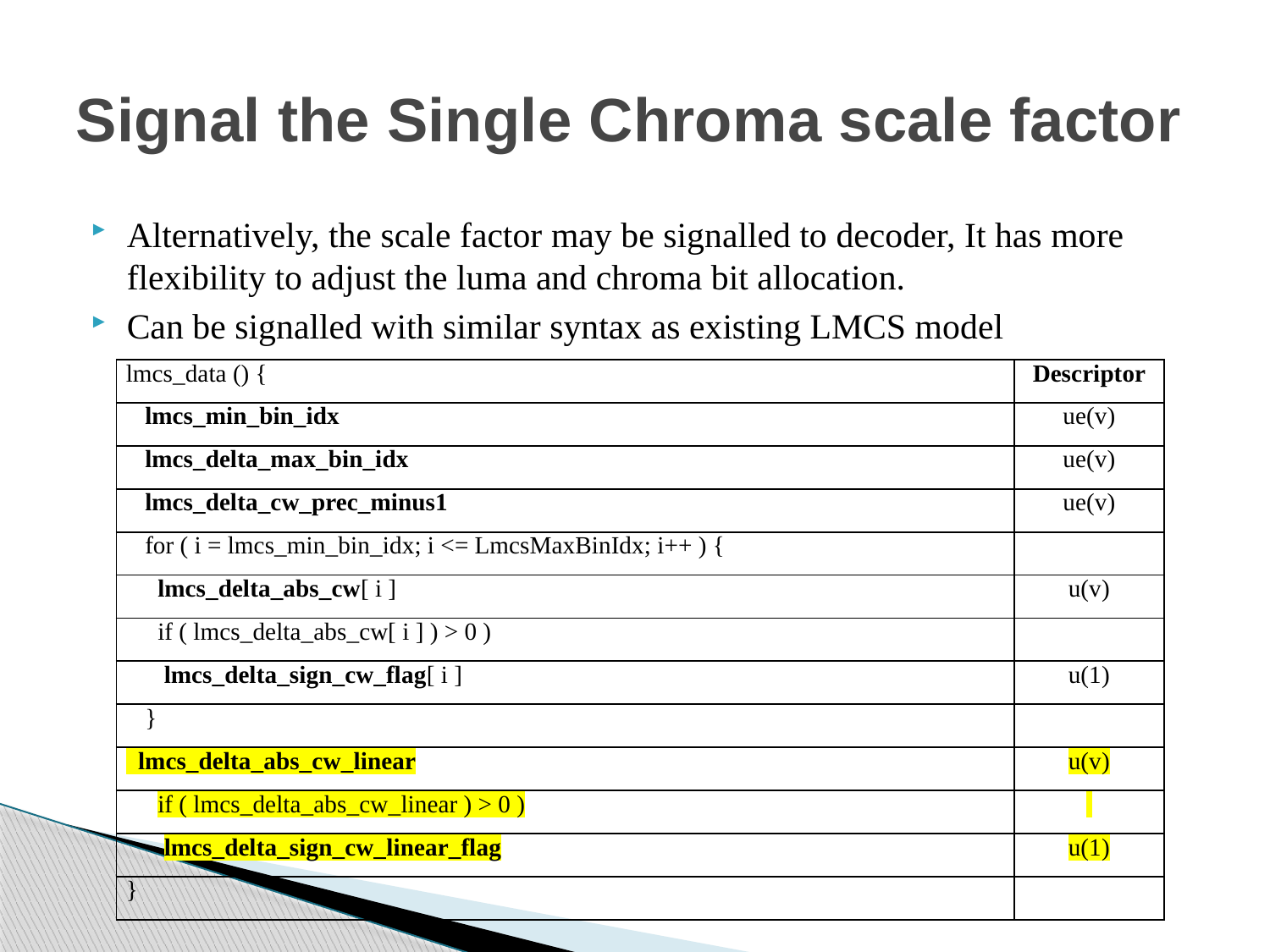

# Signal the Single Chroma scale factor
Alternatively, the scale factor may be signalled to decoder, It has more flexibility to adjust the luma and chroma bit allocation.
Can be signalled with similar syntax as existing LMCS model

| lmcs\_data () { | Descriptor |
| --- | --- |
| lmcs\_min\_bin\_idx | ue(v) |
| lmcs\_delta\_max\_bin\_idx | ue(v) |
| lmcs\_delta\_cw\_prec\_minus1 | ue(v) |
| for ( i = lmcs\_min\_bin\_idx; i <= LmcsMaxBinIdx; i++ ) { |  |
| lmcs\_delta\_abs\_cw[ i ] | u(v) |
| if ( lmcs\_delta\_abs\_cw[ i ] ) > 0 ) |  |
| lmcs\_delta\_sign\_cw\_flag[ i ] | u(1) |
| } |  |
| lmcs\_delta\_abs\_cw\_linear | u(v) |
| if ( lmcs\_delta\_abs\_cw\_linear ) > 0 ) |  |
| lmcs\_delta\_sign\_cw\_linear\_flag | u(1) |
| } |  |